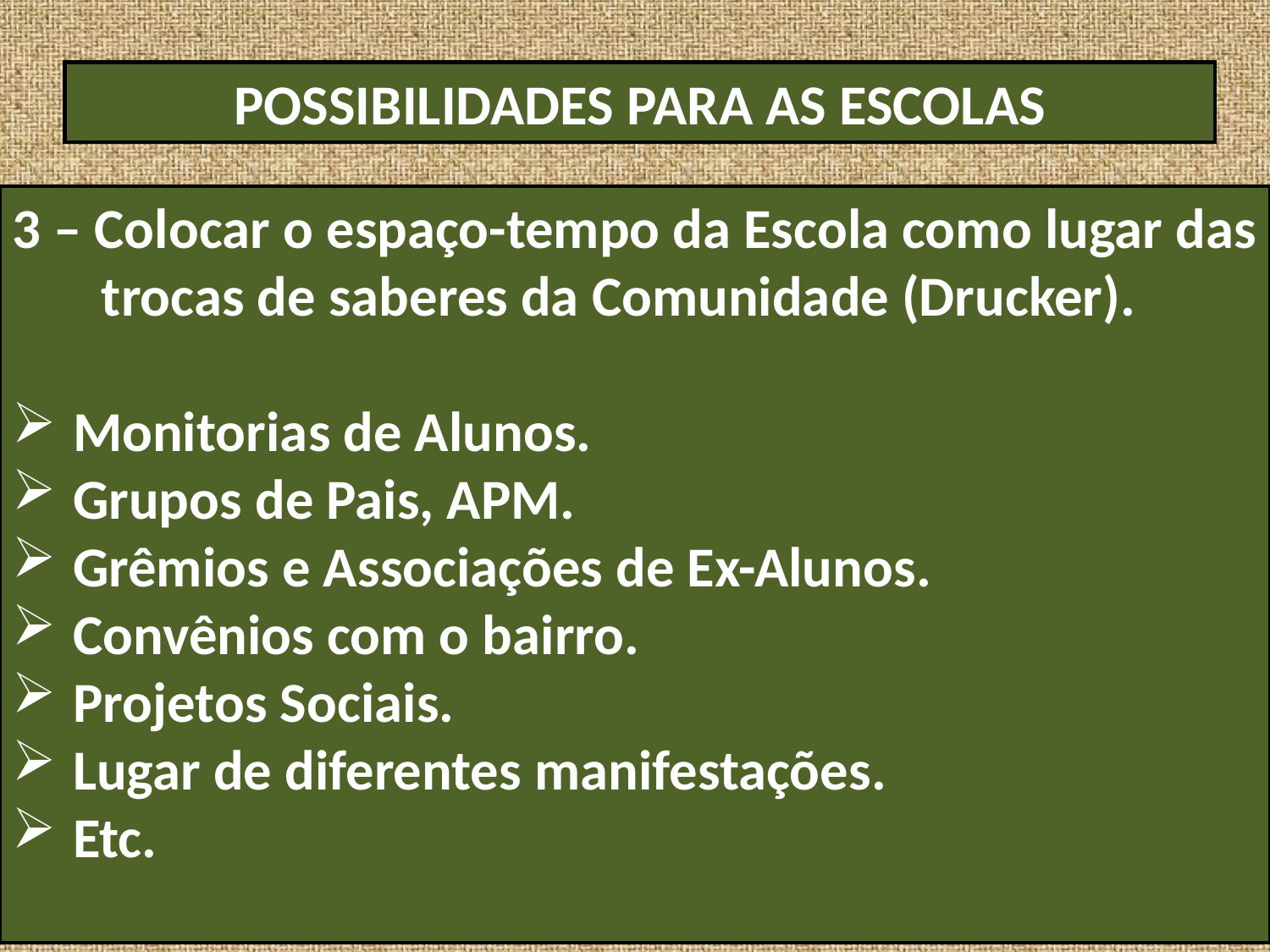

POSSIBILIDADES PARA AS ESCOLAS
3 – Colocar o espaço-tempo da Escola como lugar das
       trocas de saberes da Comunidade (Drucker).

 Monitorias de Alunos.
 Grupos de Pais, APM.
 Grêmios e Associações de Ex-Alunos.
 Convênios com o bairro.
 Projetos Sociais.
 Lugar de diferentes manifestações.
 Etc.